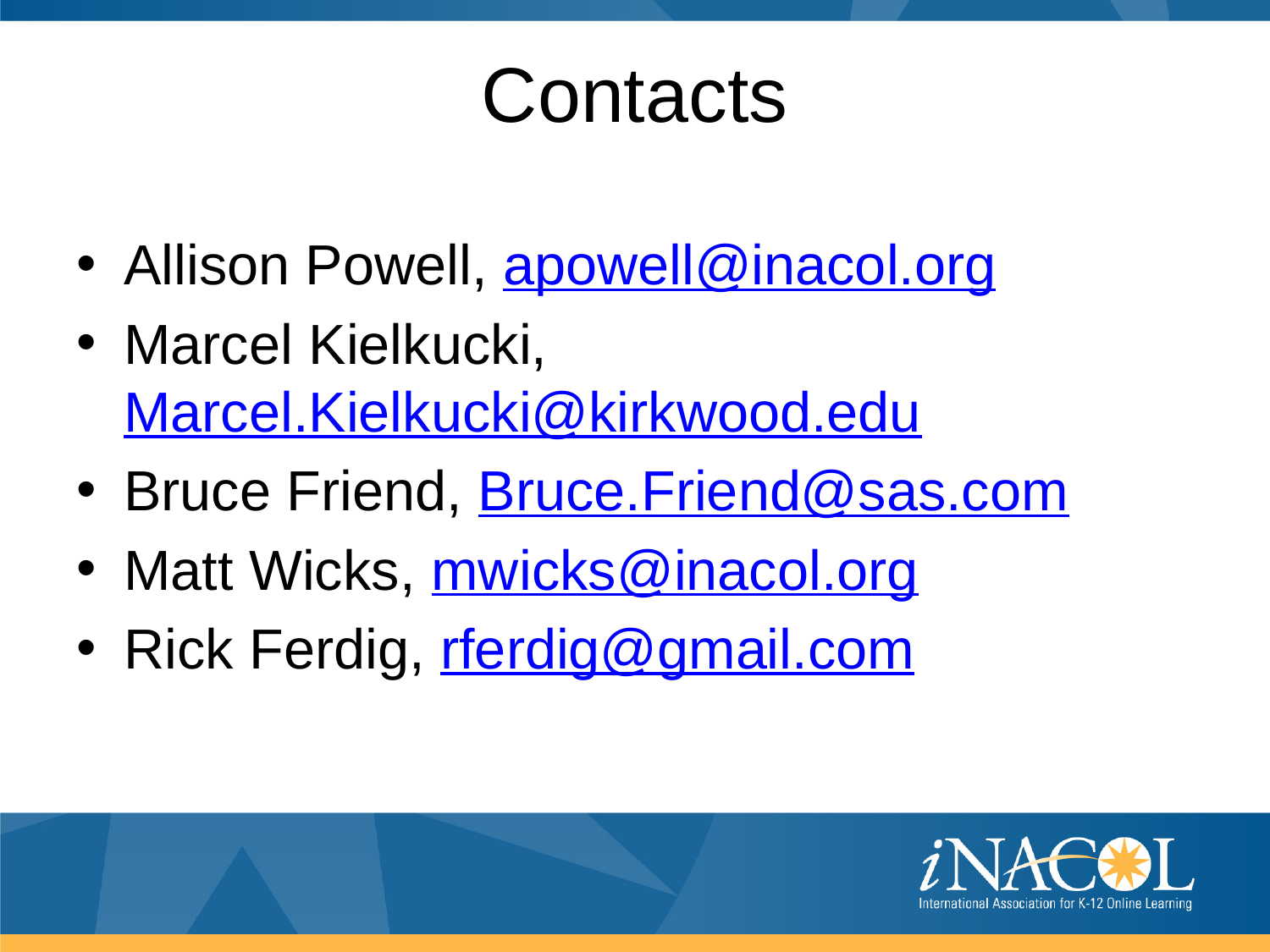

# Contacts
Allison Powell, apowell@inacol.org
Marcel Kielkucki, Marcel.Kielkucki@kirkwood.edu
Bruce Friend, Bruce.Friend@sas.com
Matt Wicks, mwicks@inacol.org
Rick Ferdig, rferdig@gmail.com